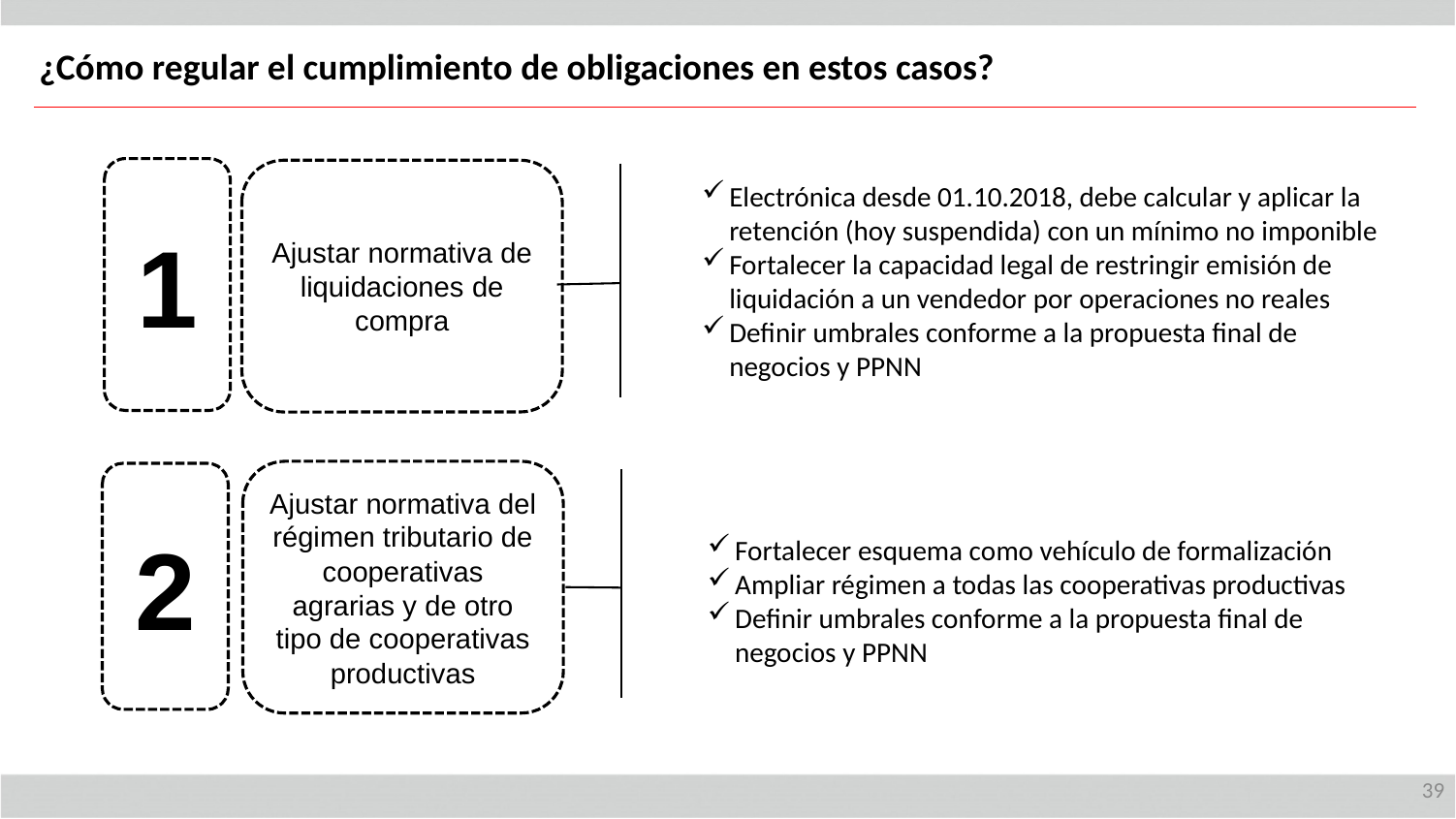

¿Cómo regular el cumplimiento de obligaciones en estos casos?
1
Ajustar normativa de liquidaciones de compra
Electrónica desde 01.10.2018, debe calcular y aplicar la retención (hoy suspendida) con un mínimo no imponible
Fortalecer la capacidad legal de restringir emisión de liquidación a un vendedor por operaciones no reales
Definir umbrales conforme a la propuesta final de negocios y PPNN
Ajustar normativa del régimen tributario de cooperativas agrarias y de otro tipo de cooperativas productivas
2

Fortalecer esquema como vehículo de formalización
Ampliar régimen a todas las cooperativas productivas
Definir umbrales conforme a la propuesta final de negocios y PPNN
39